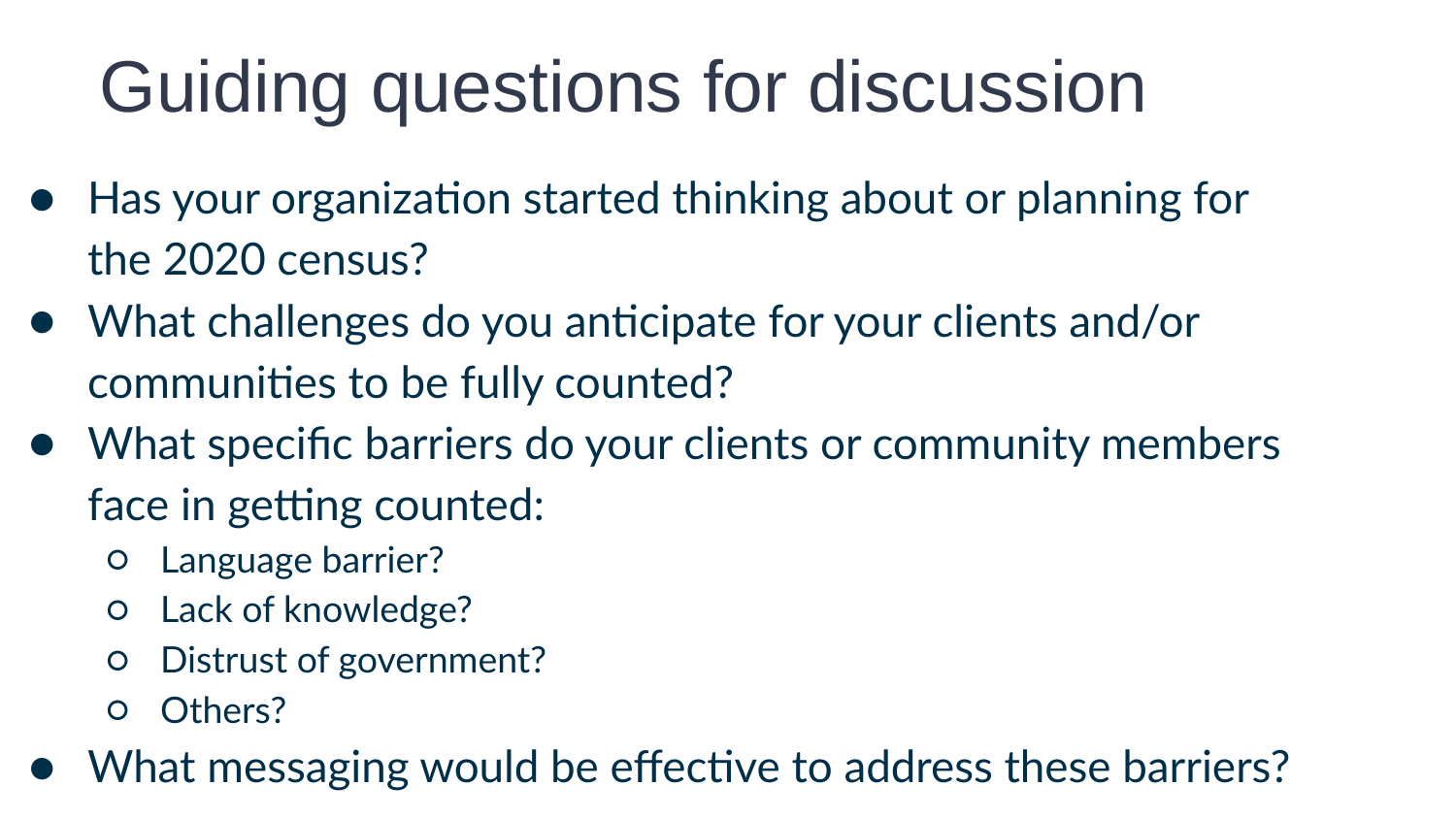

Guiding questions for discussion
Has your organization started thinking about or planning for the 2020 census?
What challenges do you anticipate for your clients and/or communities to be fully counted?
What specific barriers do your clients or community members face in getting counted:
Language barrier?
Lack of knowledge?
Distrust of government?
Others?
What messaging would be effective to address these barriers?